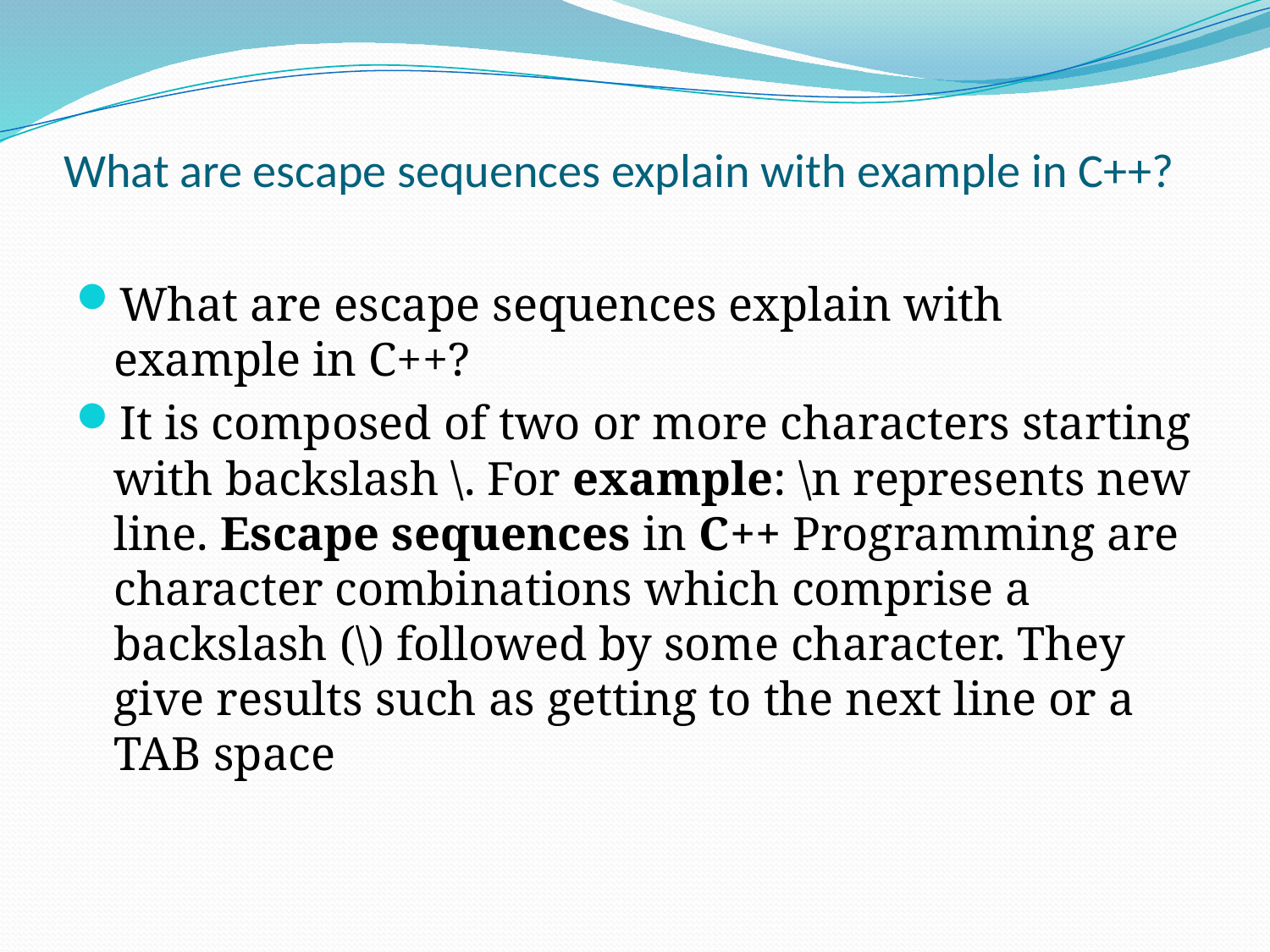

# What are escape sequences explain with example in C++?
What are escape sequences explain with example in C++?
It is composed of two or more characters starting with backslash \. For example: \n represents new line. Escape sequences in C++ Programming are character combinations which comprise a backslash (\) followed by some character. They give results such as getting to the next line or a TAB space